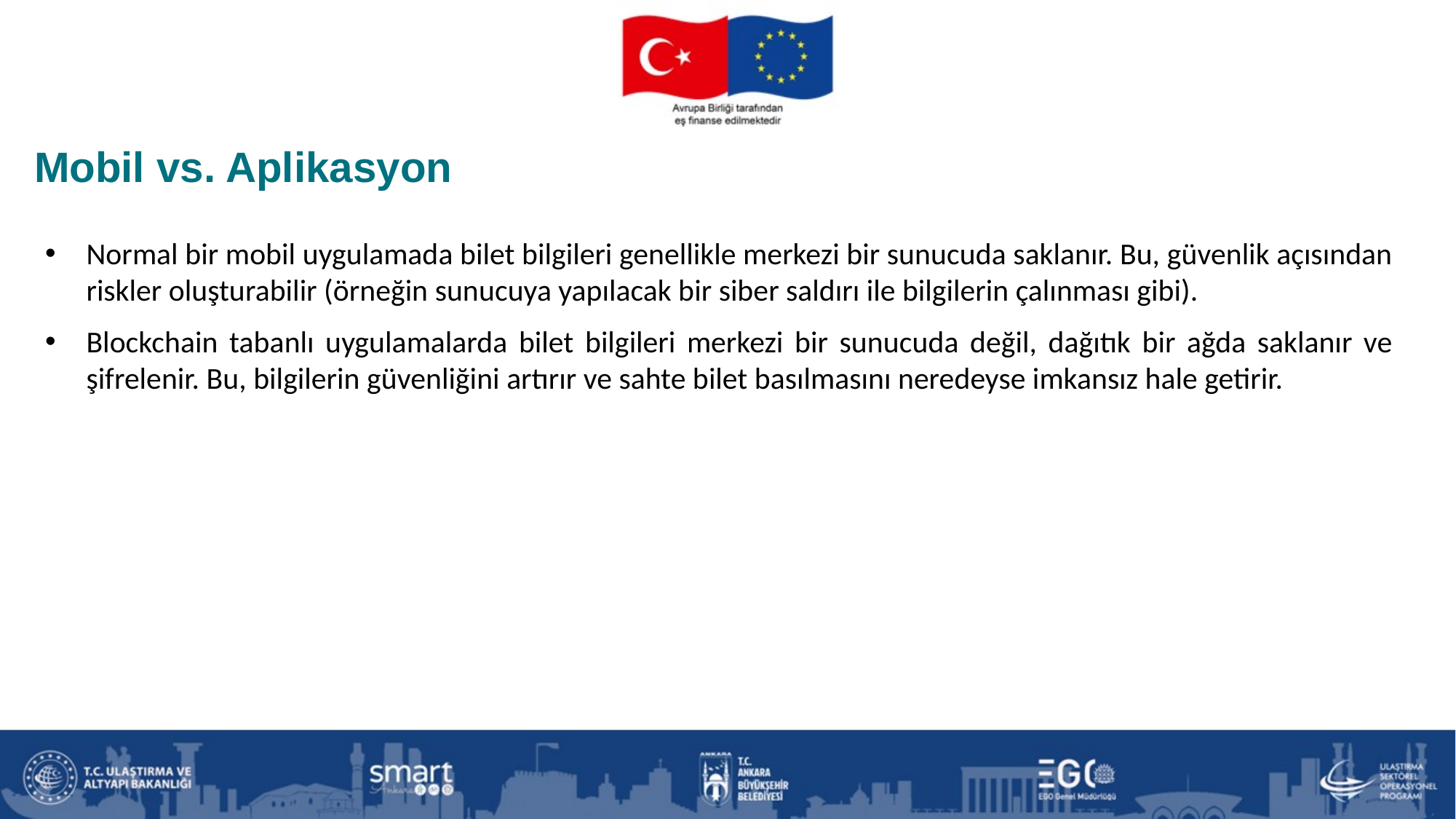

Mobil vs. Aplikasyon

Normal bir mobil uygulamada bilet bilgileri genellikle merkezi bir sunucuda saklanır. Bu, güvenlik açısından riskler oluşturabilir (örneğin sunucuya yapılacak bir siber saldırı ile bilgilerin çalınması gibi).
Blockchain tabanlı uygulamalarda bilet bilgileri merkezi bir sunucuda değil, dağıtık bir ağda saklanır ve şifrelenir. Bu, bilgilerin güvenliğini artırır ve sahte bilet basılmasını neredeyse imkansız hale getirir.